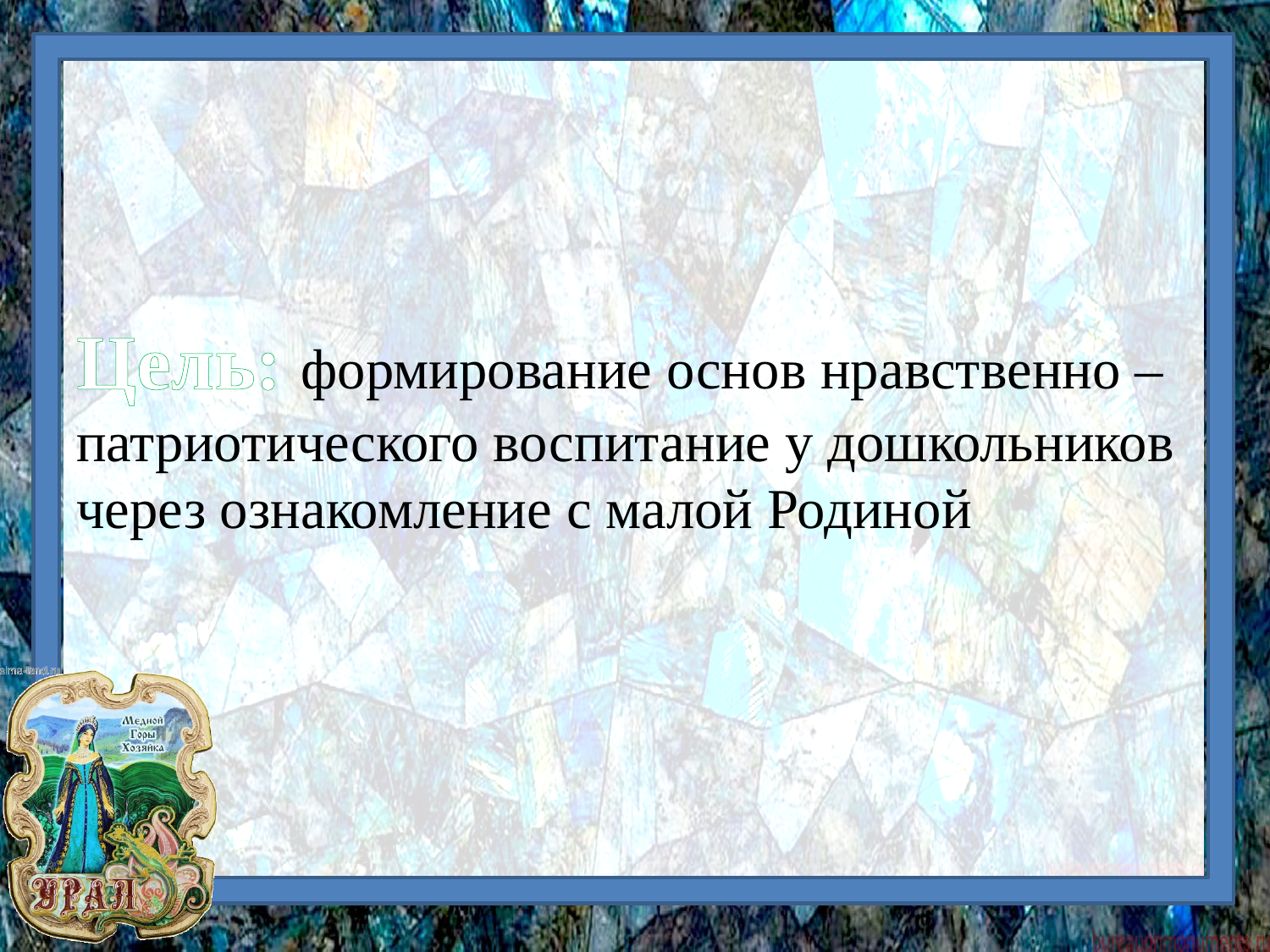

Цель: формирование основ нравственно – патриотического воспитание у дошкольников через ознакомление с малой Родиной